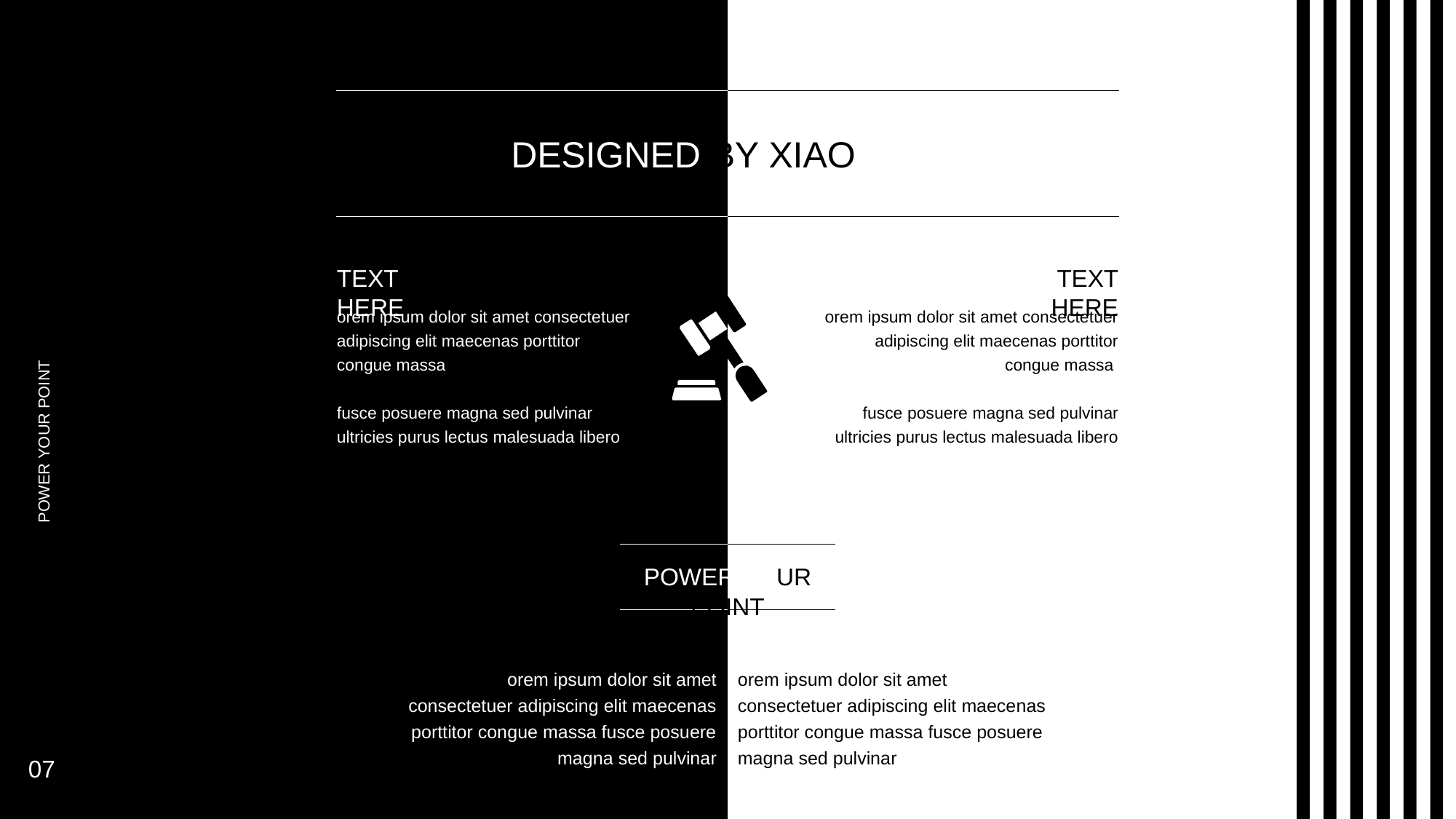

DESIGNED BY XIAO
TEXT HERE
TEXT HERE
orem ipsum dolor sit amet consectetuer adipiscing elit maecenas porttitor congue massa

fusce posuere magna sed pulvinar ultricies purus lectus malesuada libero
orem ipsum dolor sit amet consectetuer adipiscing elit maecenas porttitor congue massa

fusce posuere magna sed pulvinar ultricies purus lectus malesuada libero

POWER YOUR POINT
POWER YOUR POINT
orem ipsum dolor sit amet consectetuer adipiscing elit maecenas porttitor congue massa fusce posuere magna sed pulvinar
orem ipsum dolor sit amet consectetuer adipiscing elit maecenas porttitor congue massa fusce posuere magna sed pulvinar
07